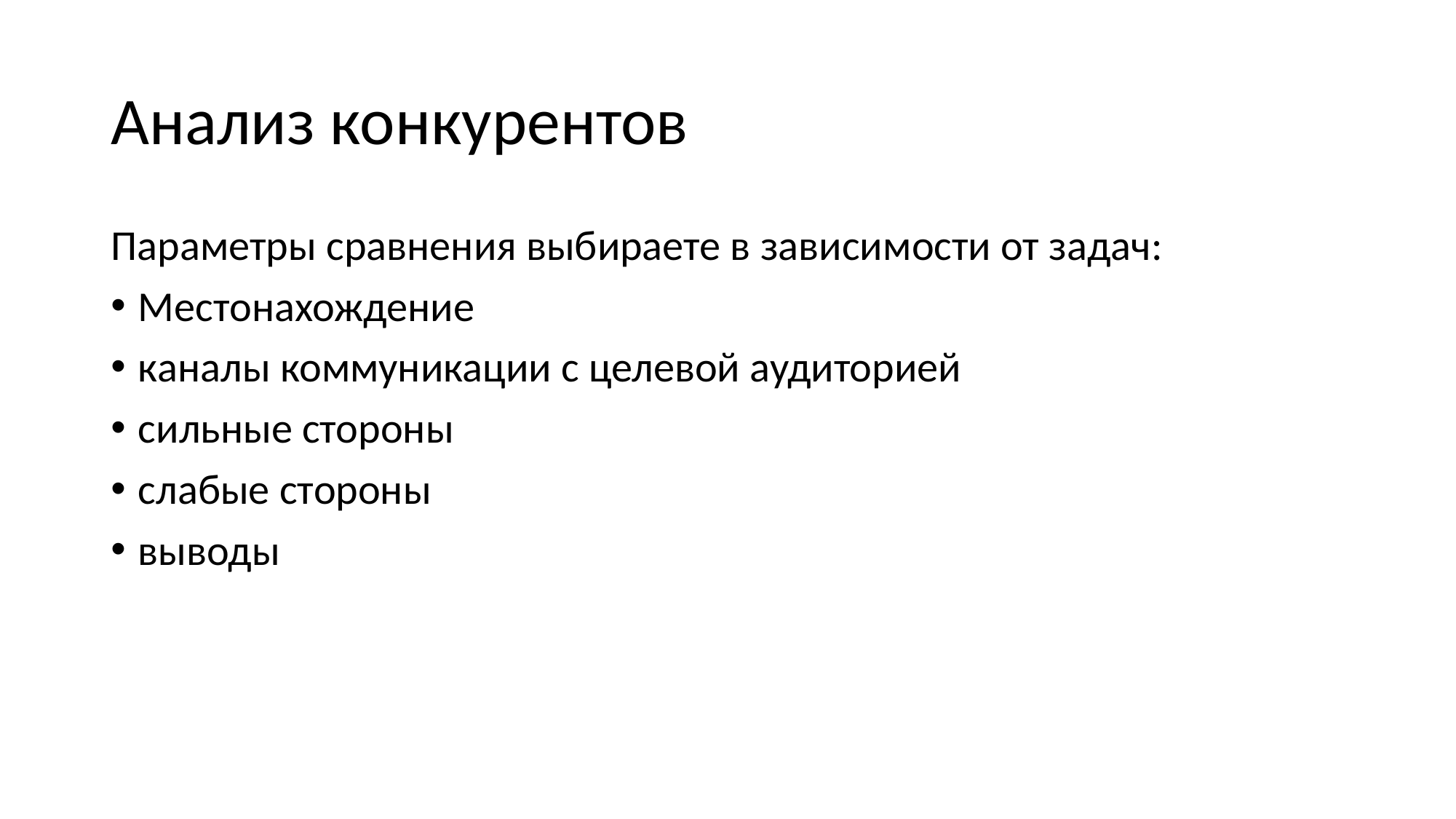

# Анализ конкурентов
Параметры сравнения выбираете в зависимости от задач:
Местонахождение
каналы коммуникации с целевой аудиторией
сильные стороны
слабые стороны
выводы